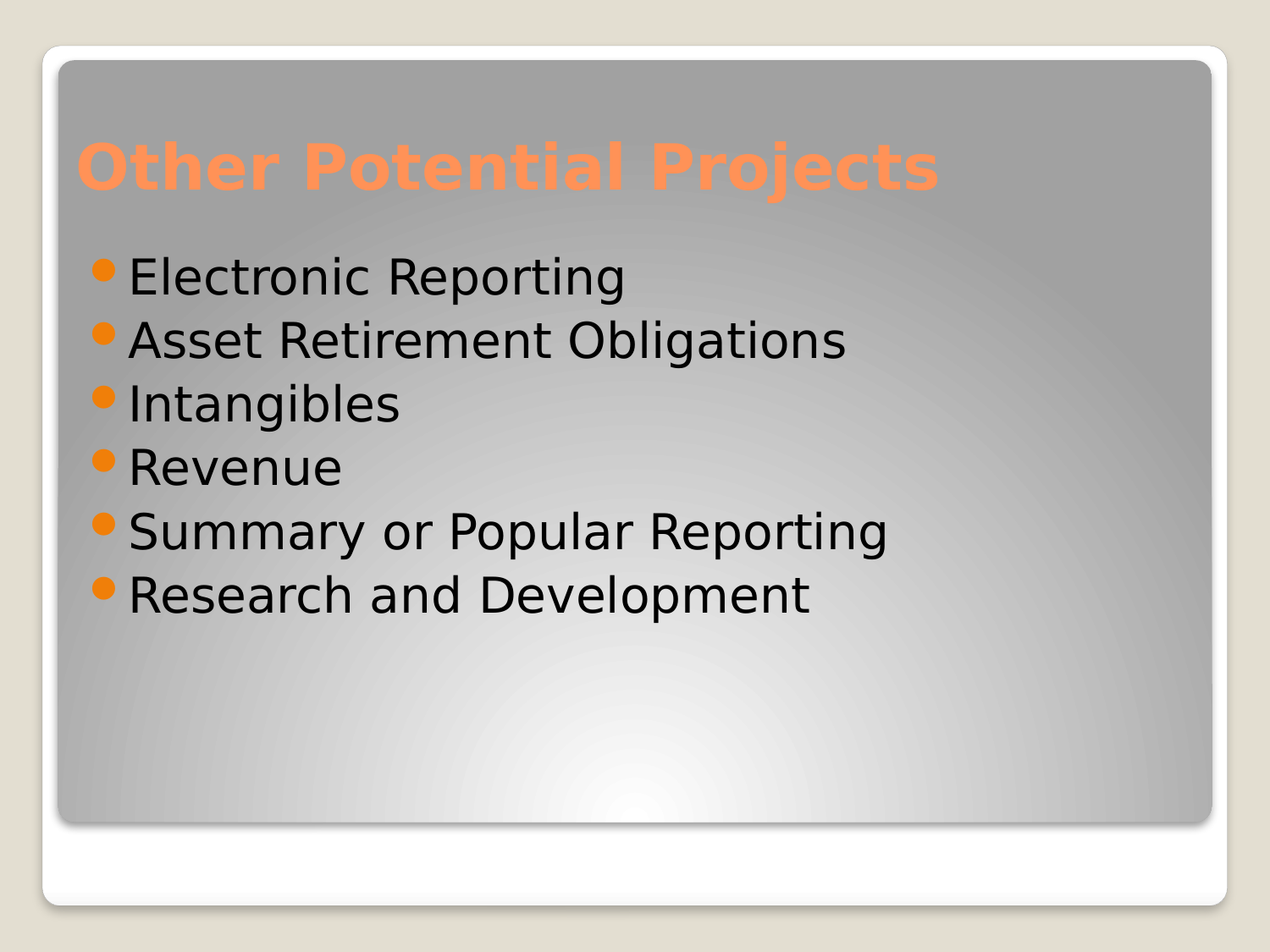

# Other Potential Projects
Electronic Reporting
Asset Retirement Obligations
Intangibles
Revenue
Summary or Popular Reporting
Research and Development